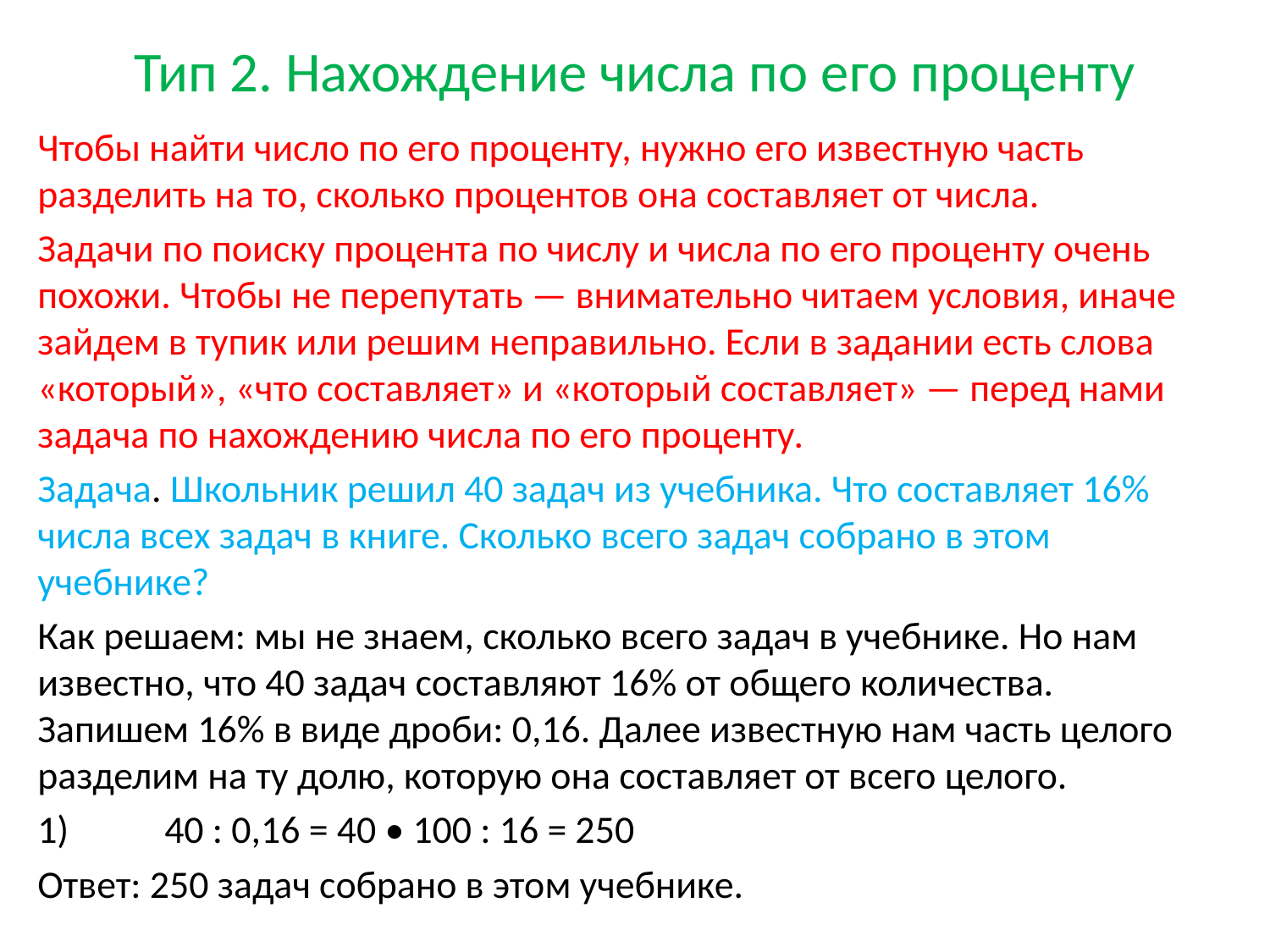

# Тип 2. Нахождение числа по его проценту
Чтобы найти число по его проценту, нужно его известную часть разделить на то, сколько процентов она составляет от числа.
Задачи по поиску процента по числу и числа по его проценту очень похожи. Чтобы не перепутать — внимательно читаем условия, иначе зайдем в тупик или решим неправильно. Если в задании есть слова «который», «что составляет» и «который составляет» — перед нами задача по нахождению числа по его проценту.
Задача. Школьник решил 40 задач из учебника. Что составляет 16% числа всех задач в книге. Сколько всего задач собрано в этом учебнике?
Как решаем: мы не знаем, сколько всего задач в учебнике. Но нам известно, что 40 задач составляют 16% от общего количества. Запишем 16% в виде дроби: 0,16. Далее известную нам часть целого разделим на ту долю, которую она составляет от всего целого.
1)	40 : 0,16 = 40 • 100 : 16 = 250
Ответ: 250 задач собрано в этом учебнике.